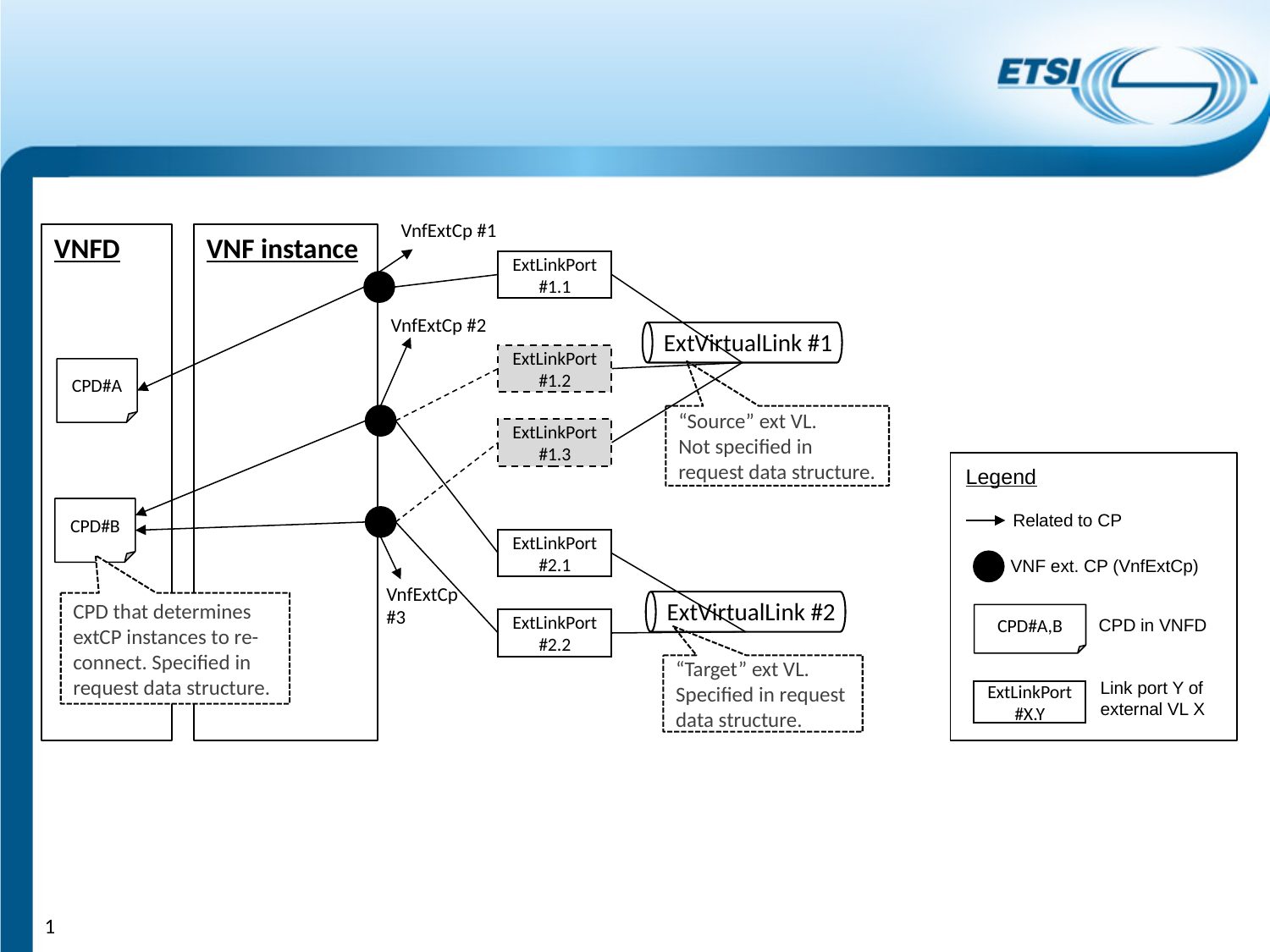

#
VnfExtCp #1
VNFD
VNF instance

ExtLinkPort #1.1

VnfExtCp #2
ExtVirtualLink #1
ExtLinkPort #1.2
CPD#A

“Source” ext VL.
Not specified in request data structure.
ExtLinkPort #1.3

Legend
CPD#B
Related to CP

ExtLinkPort #2.1
VNF ext. CP (VnfExtCp)

VnfExtCp
#3
ExtVirtualLink #2
CPD that determines extCP instances to re-connect. Specified in request data structure.
CPD#A,B
ExtLinkPort #2.2
CPD in VNFD
“Target” ext VL.
Specified in request data structure.
Link port Y of external VL X
ExtLinkPort #X.Y
1